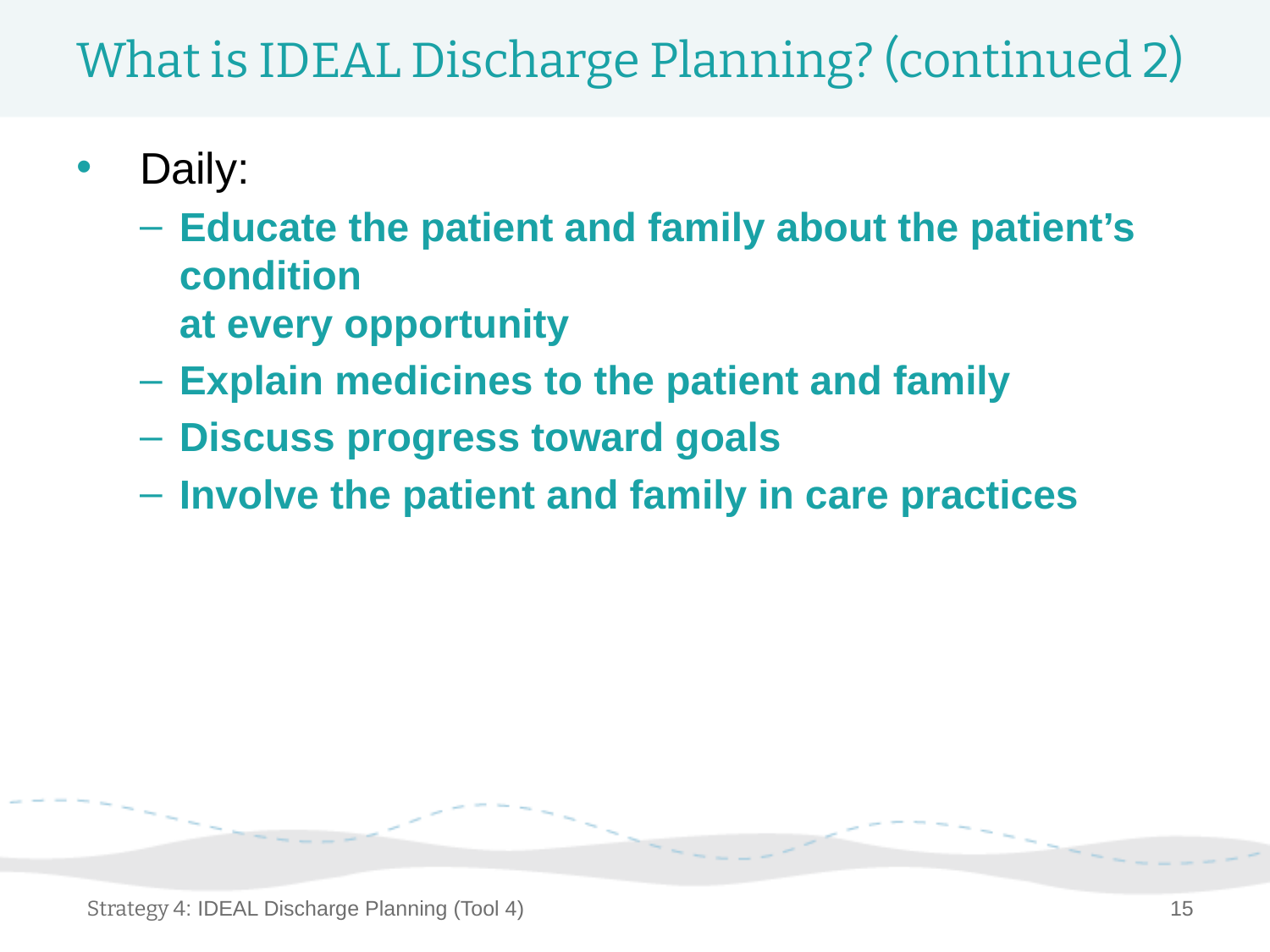

# What is IDEAL Discharge Planning? (continued 2)
Daily:
Educate the patient and family about the patient’s condition
at every opportunity
Explain medicines to the patient and family
Discuss progress toward goals
Involve the patient and family in care practices
Strategy 4: IDEAL Discharge Planning (Tool 4)
15